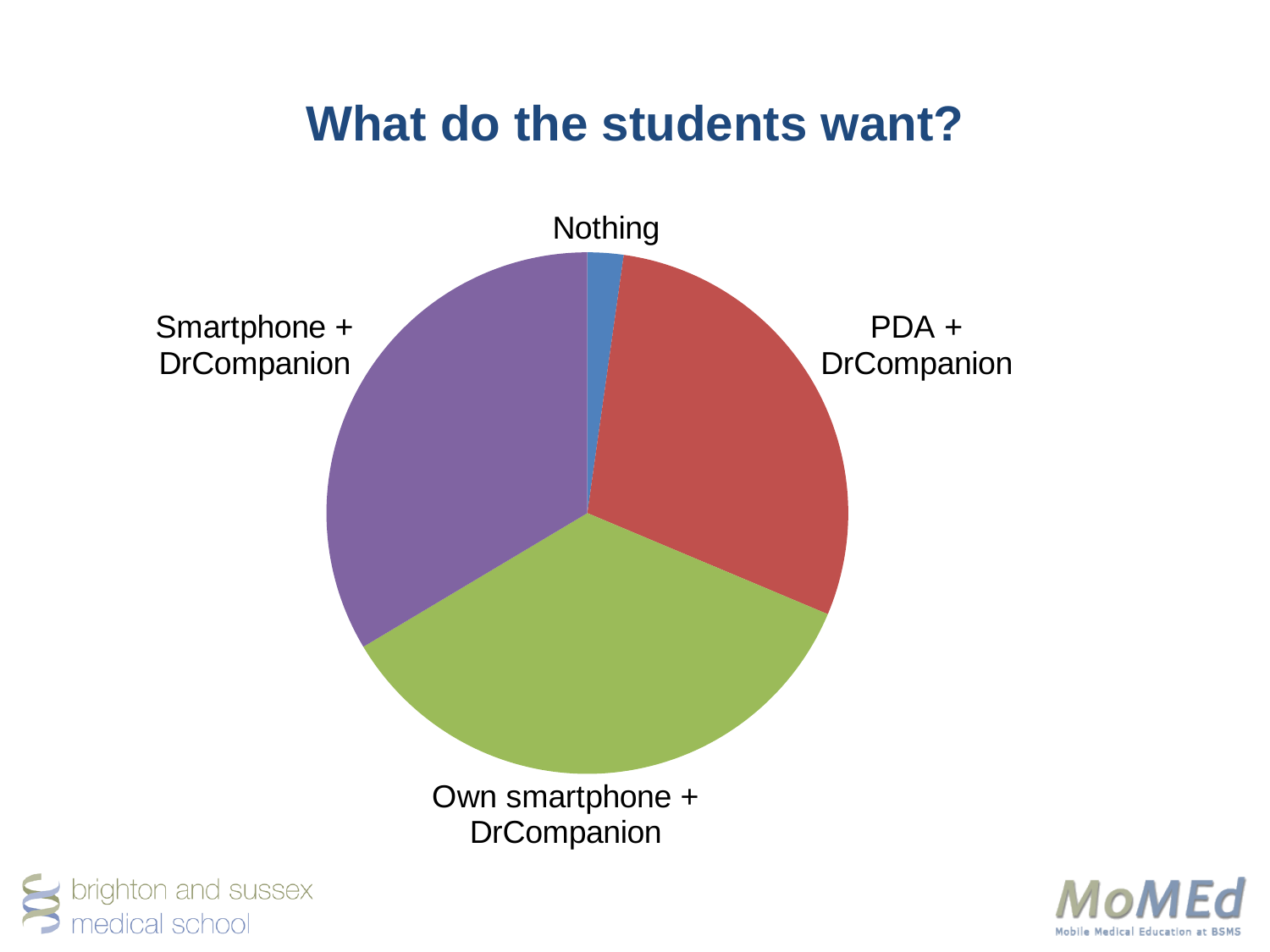

# What do the students want?

### Chart

| Category | %  |
|---|---|
| Nothing | 2.2 |
| PDA + DrCompanion | 28.7 |
| Own smartphone + DrCompanion | 34.6 |
| Smartphone + DrCompanion | 33.1 |